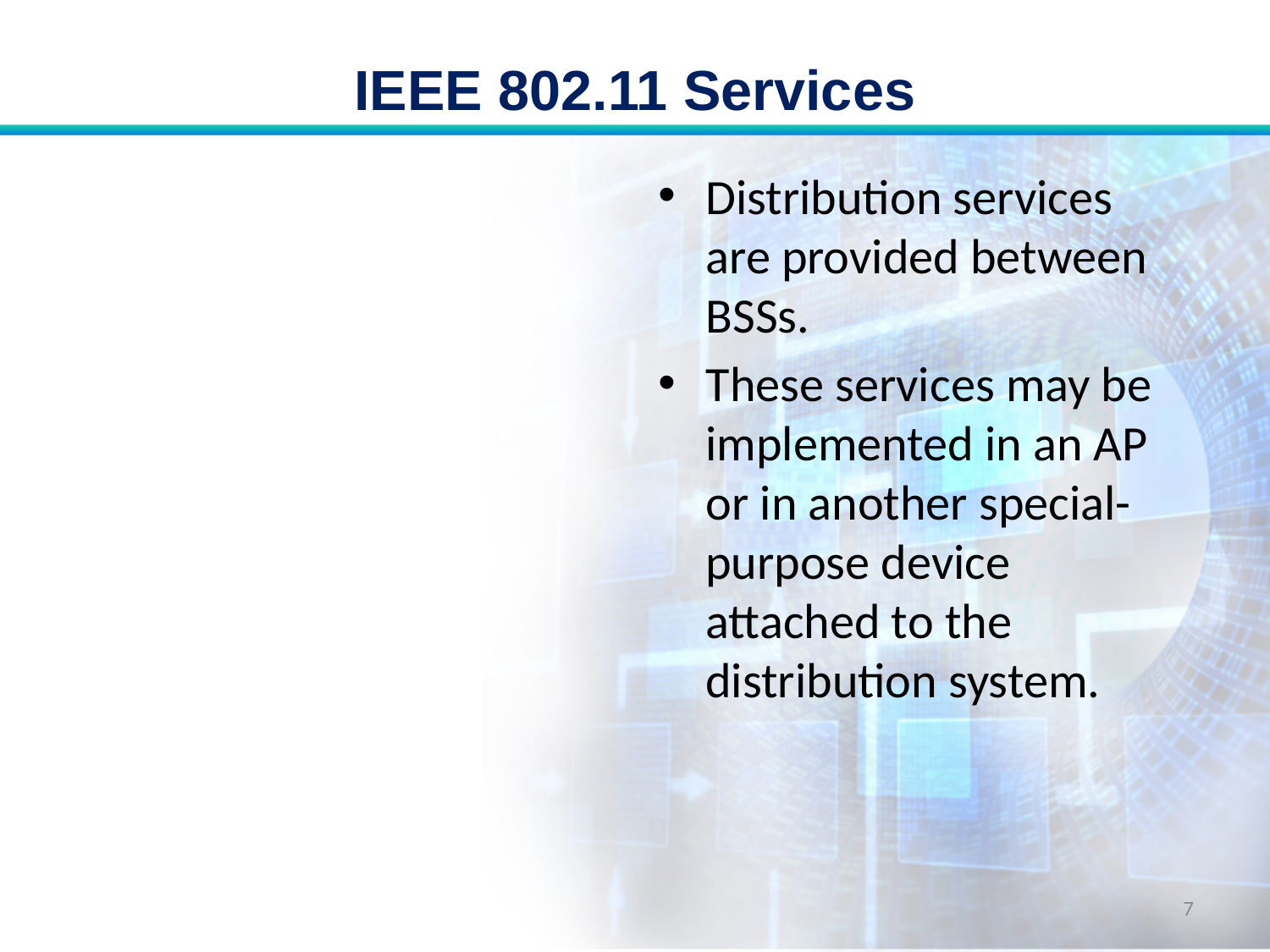

# IEEE 802.11 Services
Distribution services are provided between BSSs.
These services may be implemented in an AP or in another special-purpose device attached to the distribution system.
7